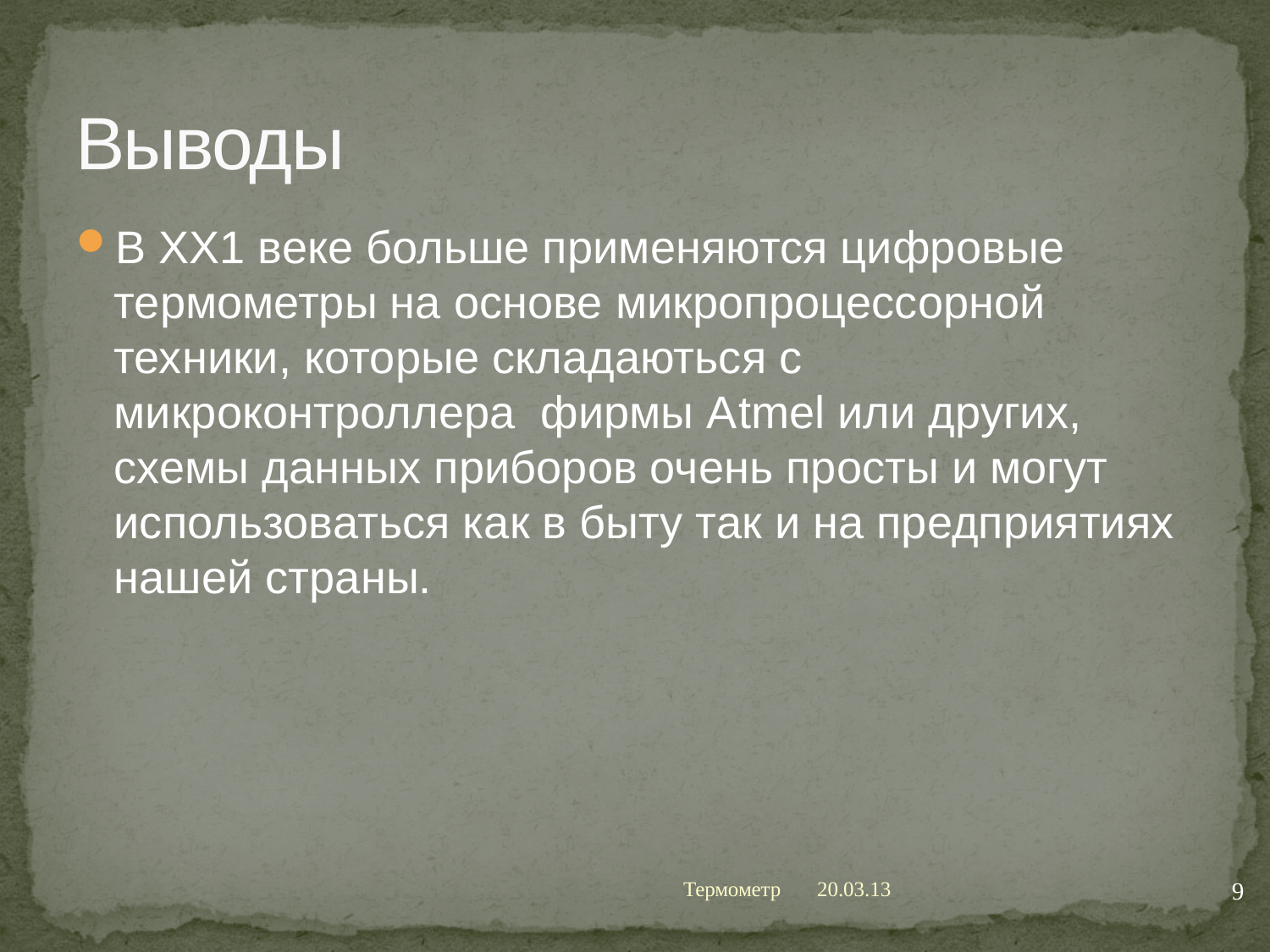

# Выводы
В ХХ1 веке больше применяются цифровые термометры на основе микропроцессорной техники, которые складаються с микроконтроллера  фирмы Аtmel или других, схемы данных приборов очень просты и могут использоваться как в быту так и на предприятиях нашей страны.
9
Термометр
20.03.13